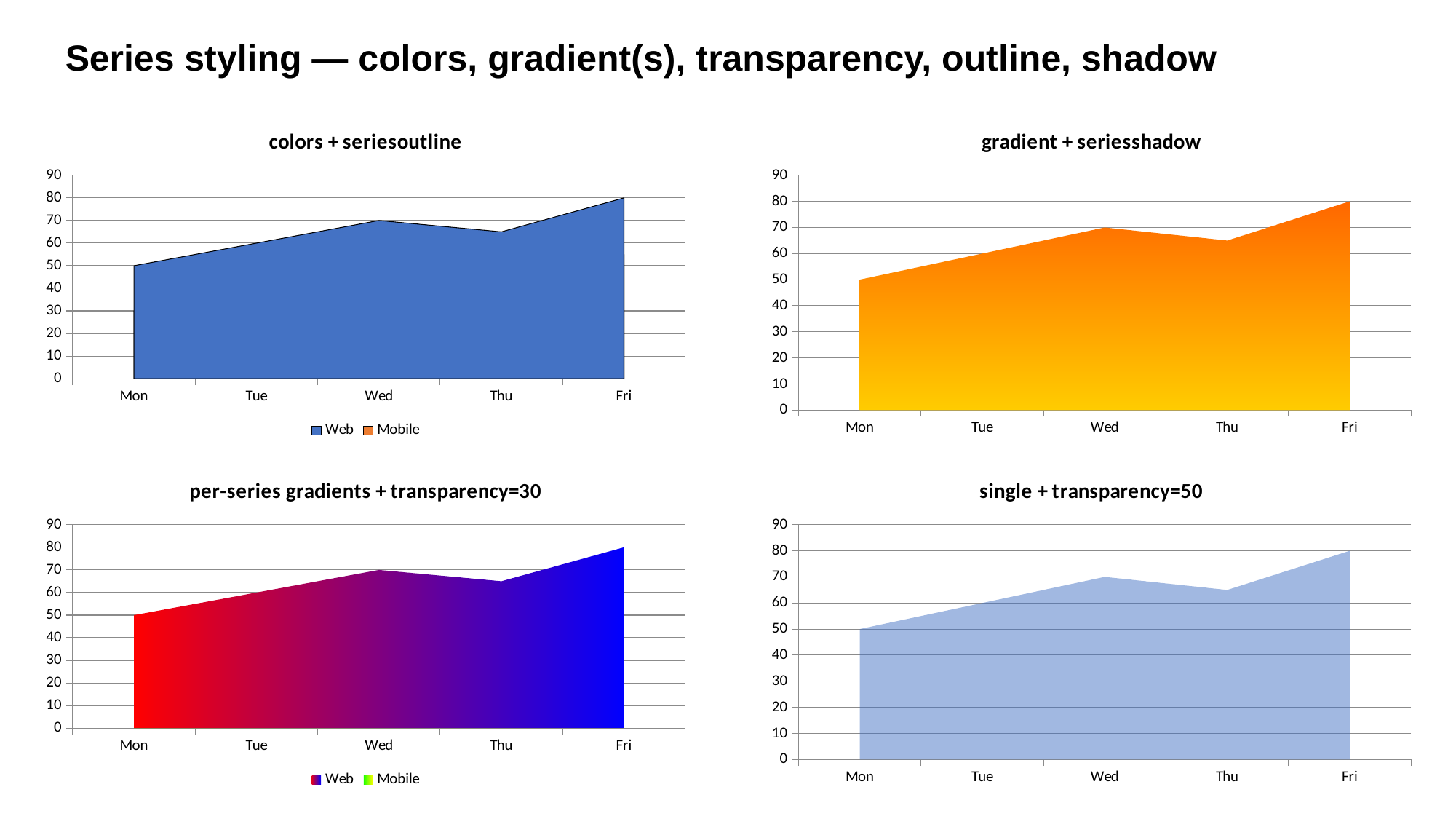

Series styling — colors, gradient(s), transparency, outline, shadow

### Chart: colors + seriesoutline

| Category |  |  |
|---|---|---|
| Mon | 50.0 | 30.0 |
| Tue | 60.0 | 35.0 |
| Wed | 70.0 | 42.0 |
| Thu | 65.0 | 48.0 |
| Fri | 80.0 | 55.0 |

### Chart: gradient + seriesshadow

| Category |  |
|---|---|
| Mon | 50.0 |
| Tue | 60.0 |
| Wed | 70.0 |
| Thu | 65.0 |
| Fri | 80.0 |

### Chart: per-series gradients + transparency=30

| Category |  |  |
|---|---|---|
| Mon | 50.0 | 30.0 |
| Tue | 60.0 | 35.0 |
| Wed | 70.0 | 42.0 |
| Thu | 65.0 | 48.0 |
| Fri | 80.0 | 55.0 |

### Chart: single + transparency=50

| Category |  |
|---|---|
| Mon | 50.0 |
| Tue | 60.0 |
| Wed | 70.0 |
| Thu | 65.0 |
| Fri | 80.0 |